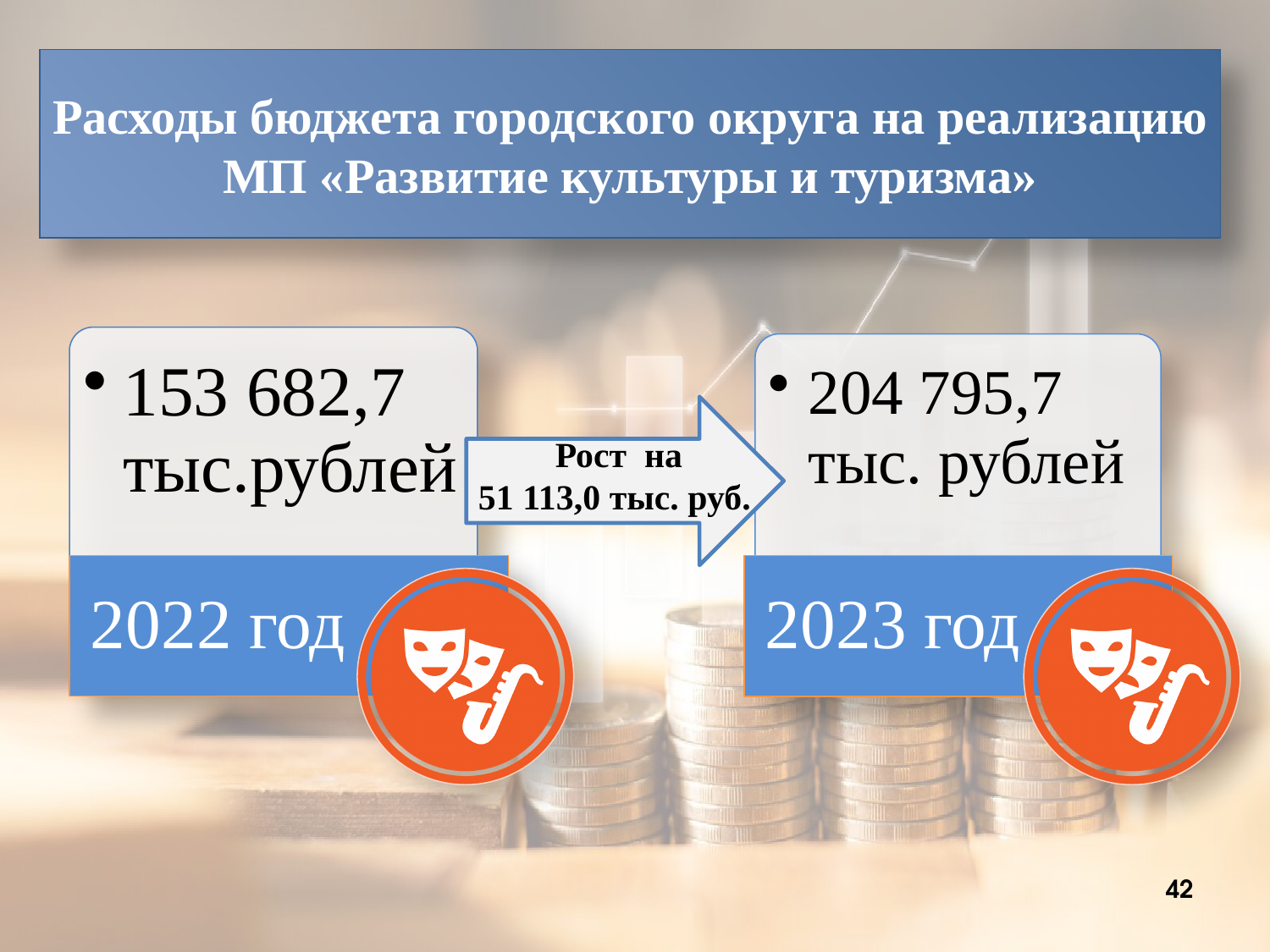

Расходы бюджета городского округа на реализацию МП «Развитие культуры и туризма»
153 682,7 тыс.рублей
2022 год
204 795,7 тыс. рублей
2023 год

  Рост  на
 51 113,0 тыс. руб.
42